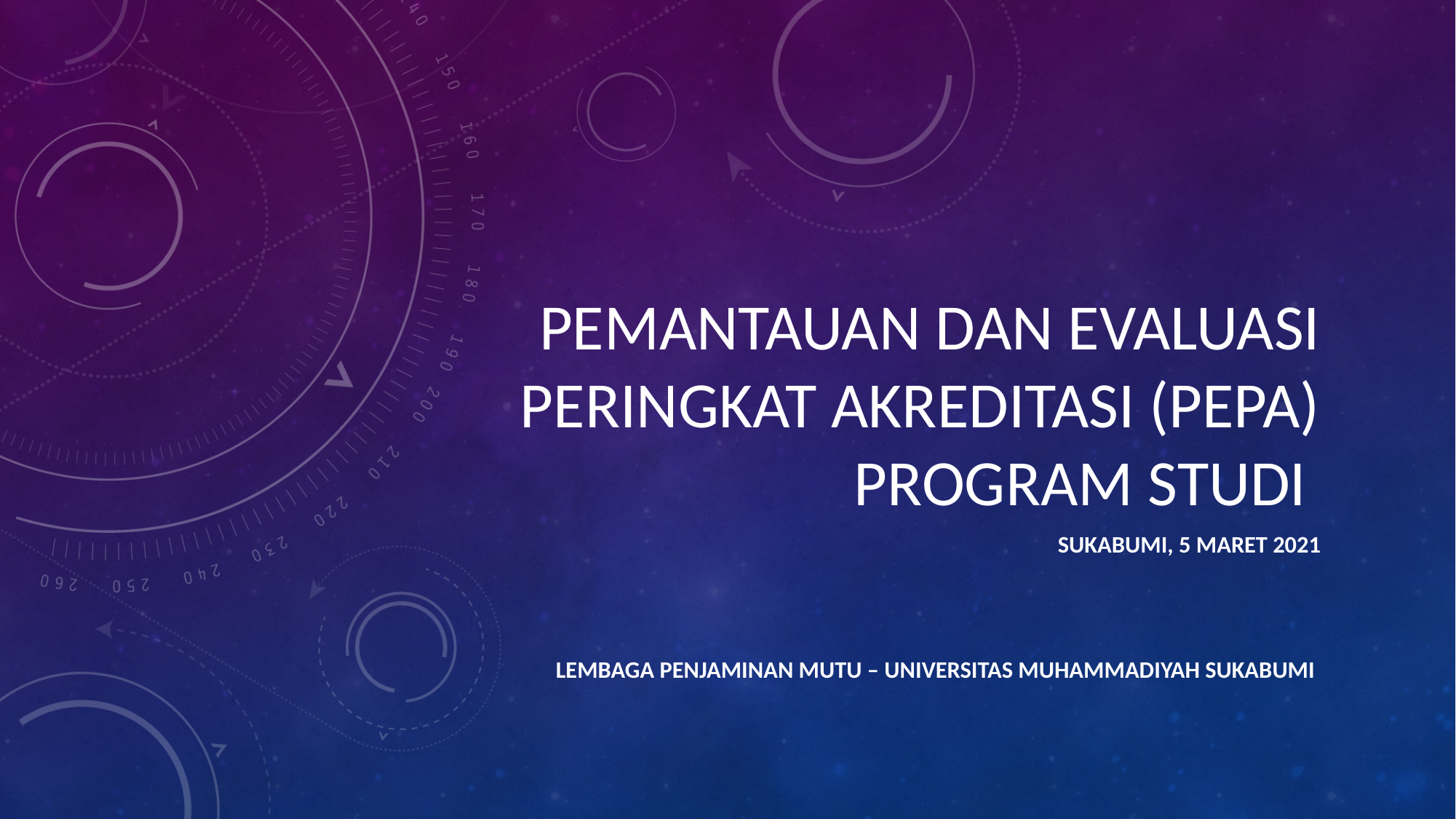

# PEMANTAUAN DAN EVALUASI PERINGKAT AKREDITASI (PEPA) PROGRAM STUDI
Sukabumi, 5 Maret 2021

Lembaga Penjaminan Mutu – Universitas Muhammadiyah Sukabumi